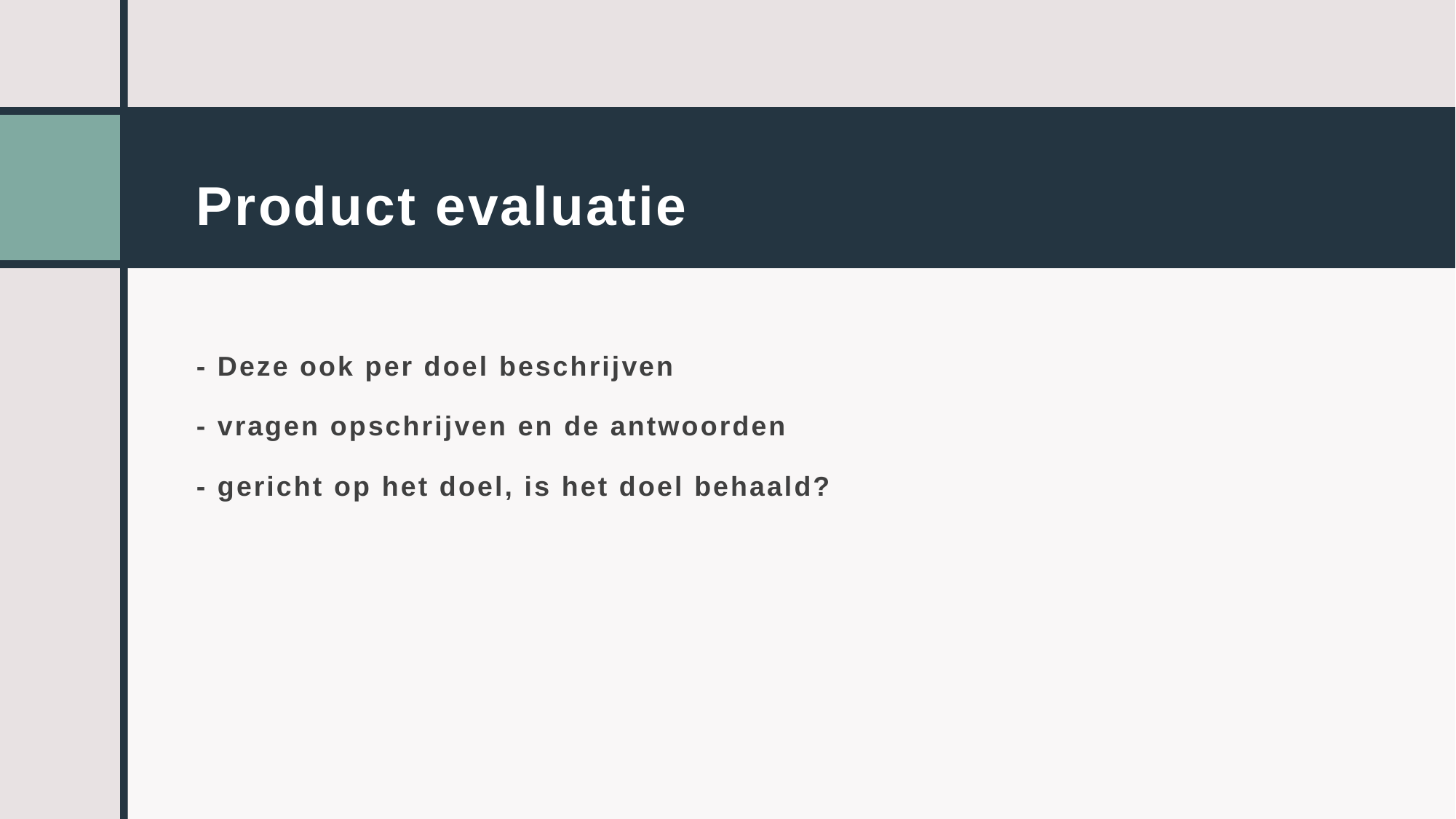

# Product evaluatie

- Deze ook per doel beschrijven
- vragen opschrijven en de antwoorden
- gericht op het doel, is het doel behaald?